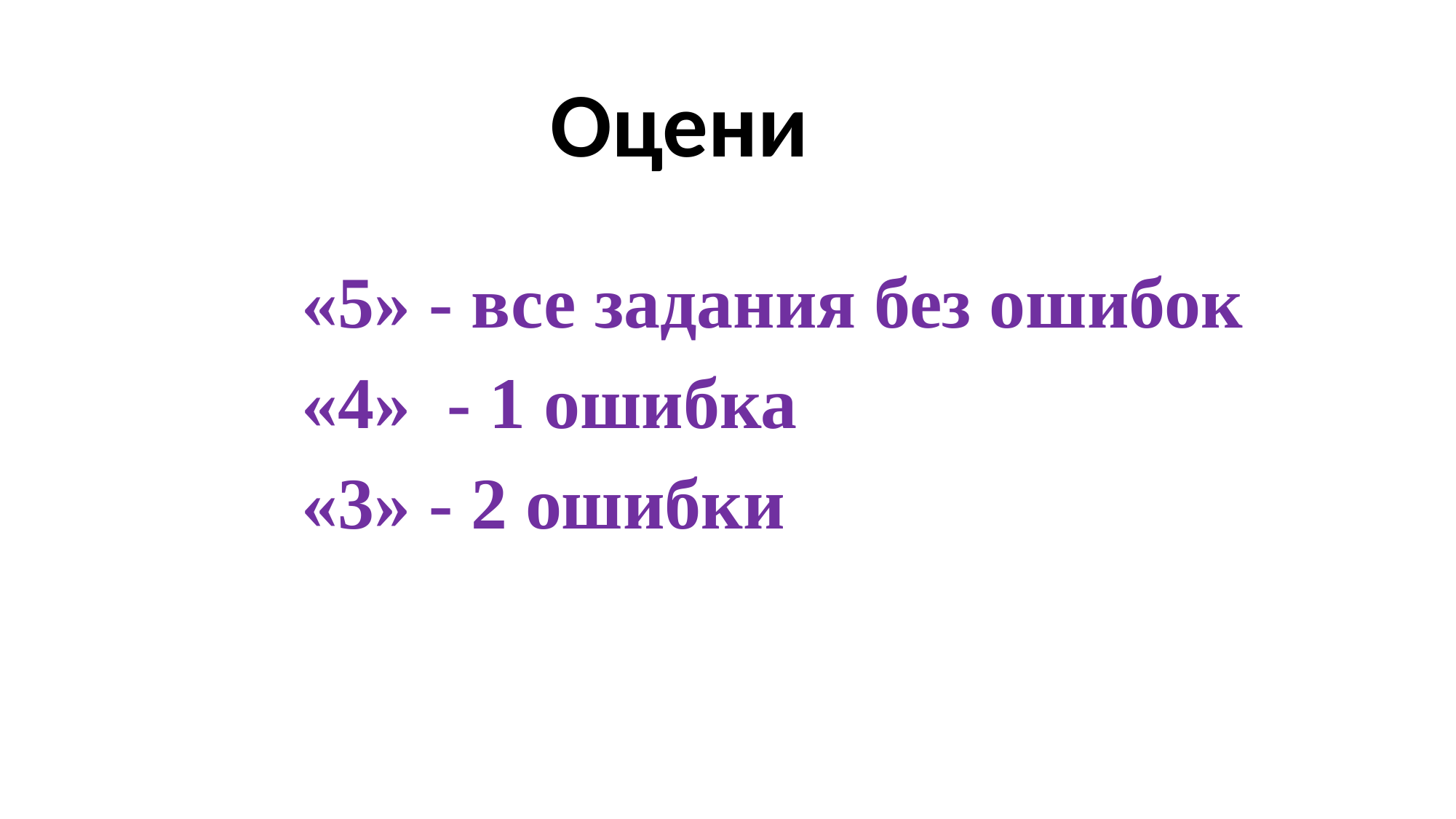

Оцени
«5» - все задания без ошибок
«4»  - 1 ошибка
«3» - 2 ошибки